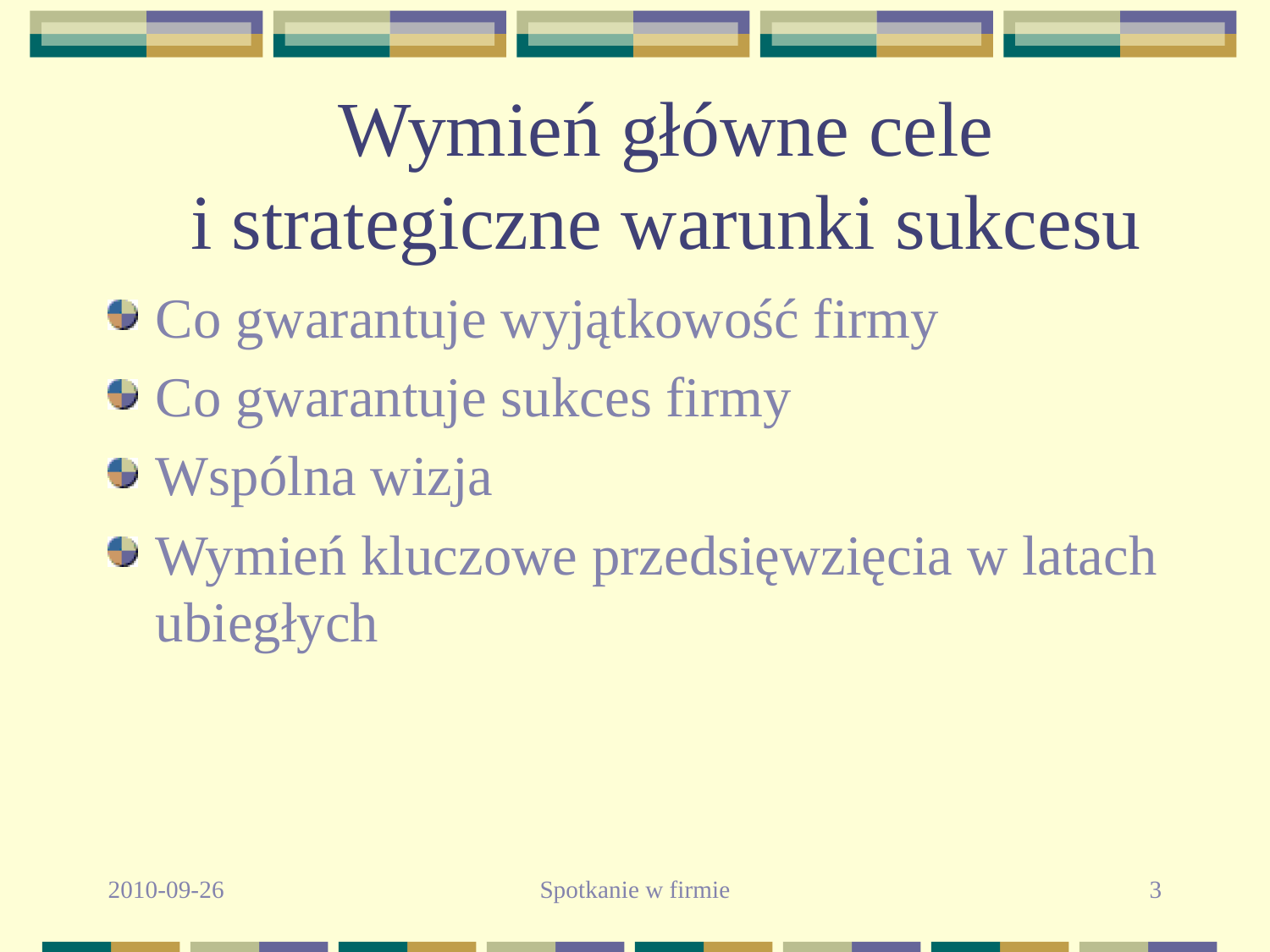

# Wymień główne cele i strategiczne warunki sukcesu
Co gwarantuje wyjątkowość firmy
Co gwarantuje sukces firmy
Wspólna wizja
Wymień kluczowe przedsięwzięcia w latach ubiegłych
2010-09-26
Spotkanie w firmie
3